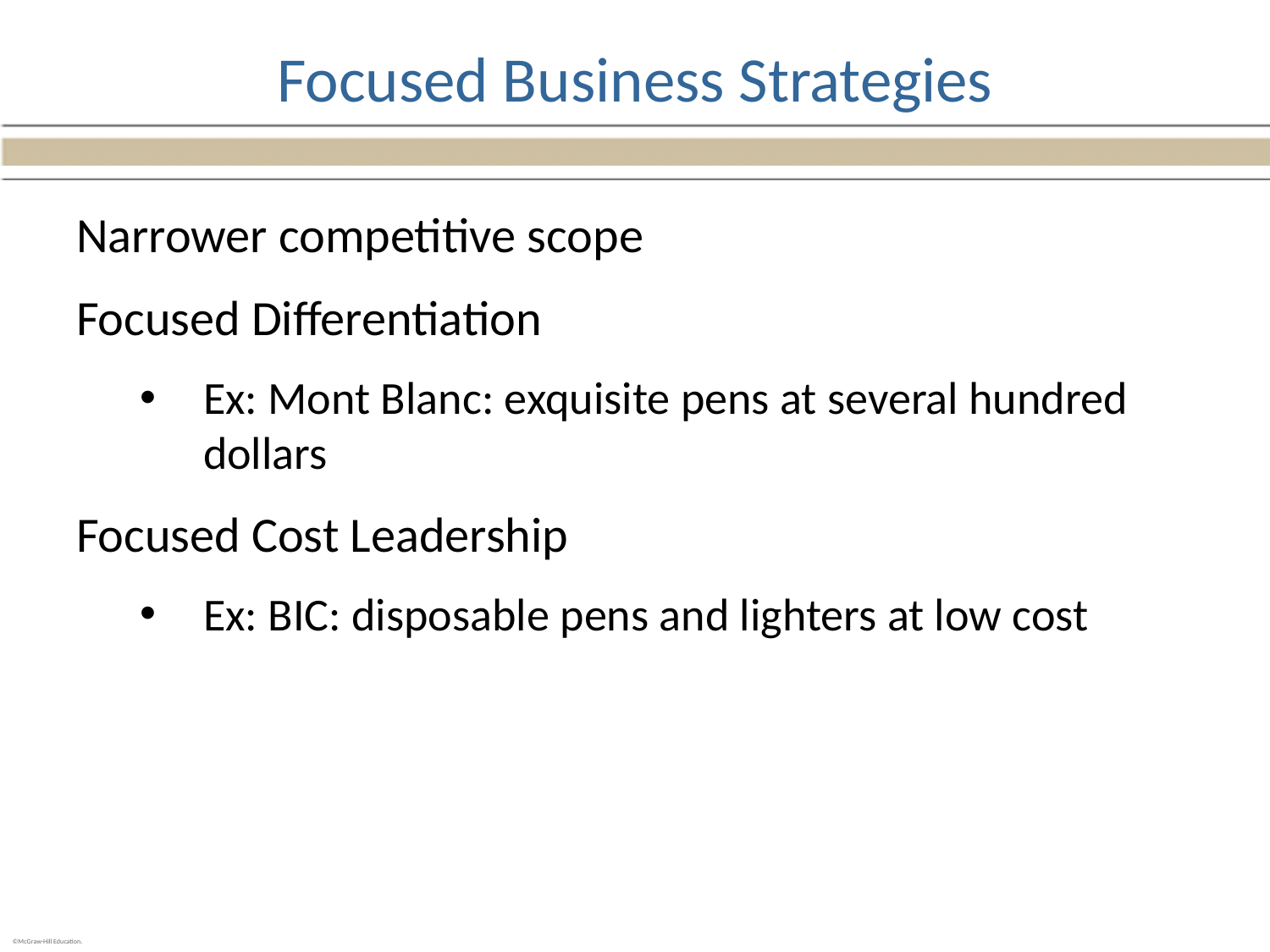

# Focused Business Strategies
Narrower competitive scope
Focused Differentiation
Ex: Mont Blanc: exquisite pens at several hundred dollars
Focused Cost Leadership
Ex: BIC: disposable pens and lighters at low cost